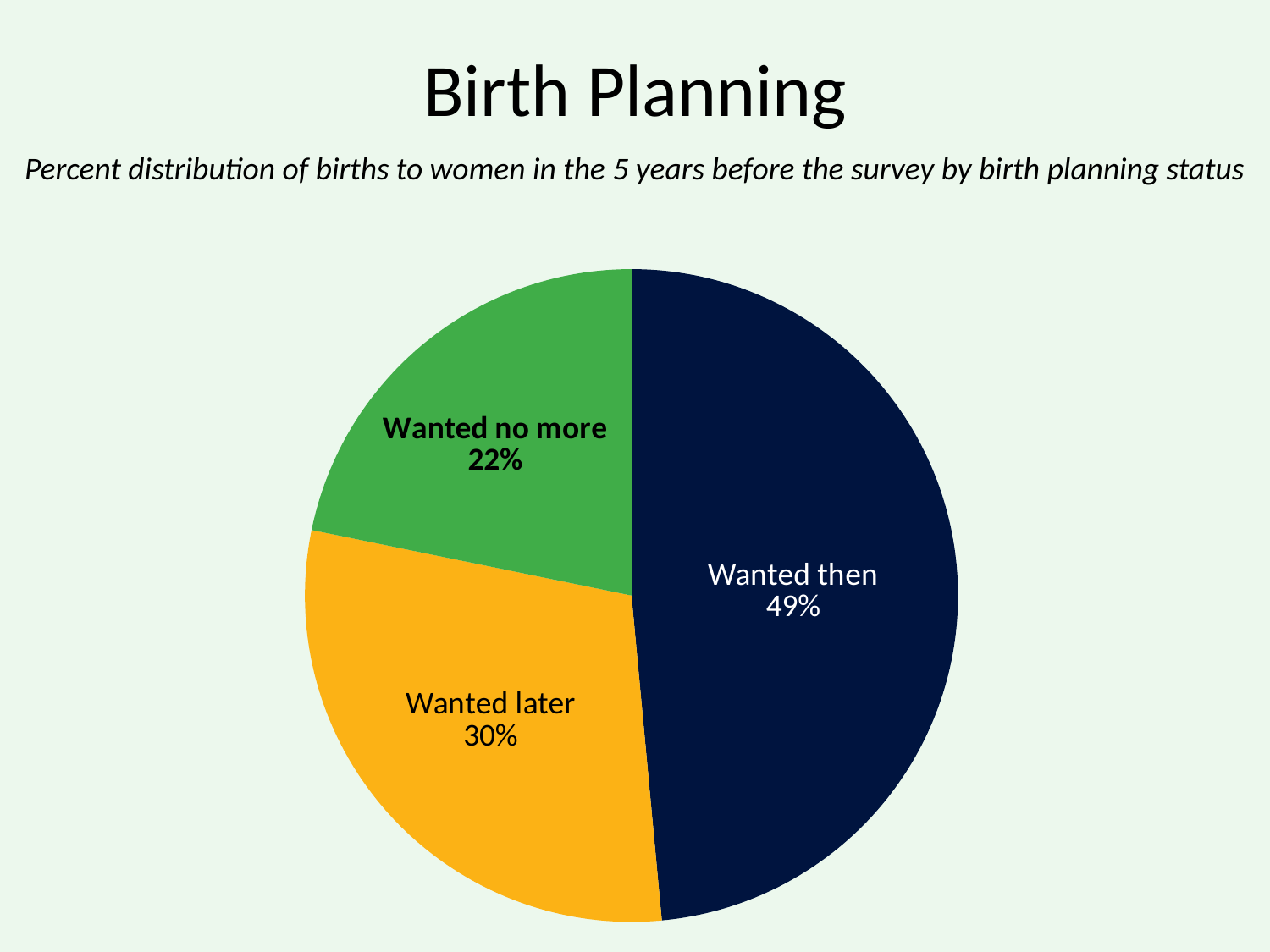

# Birth Planning
Percent distribution of births to women in the 5 years before the survey by birth planning status

### Chart

| Category | Sales |
|---|---|
| Wanted then | 49.0 |
| Wanted later | 30.0 |
| Wanted no more | 22.0 |